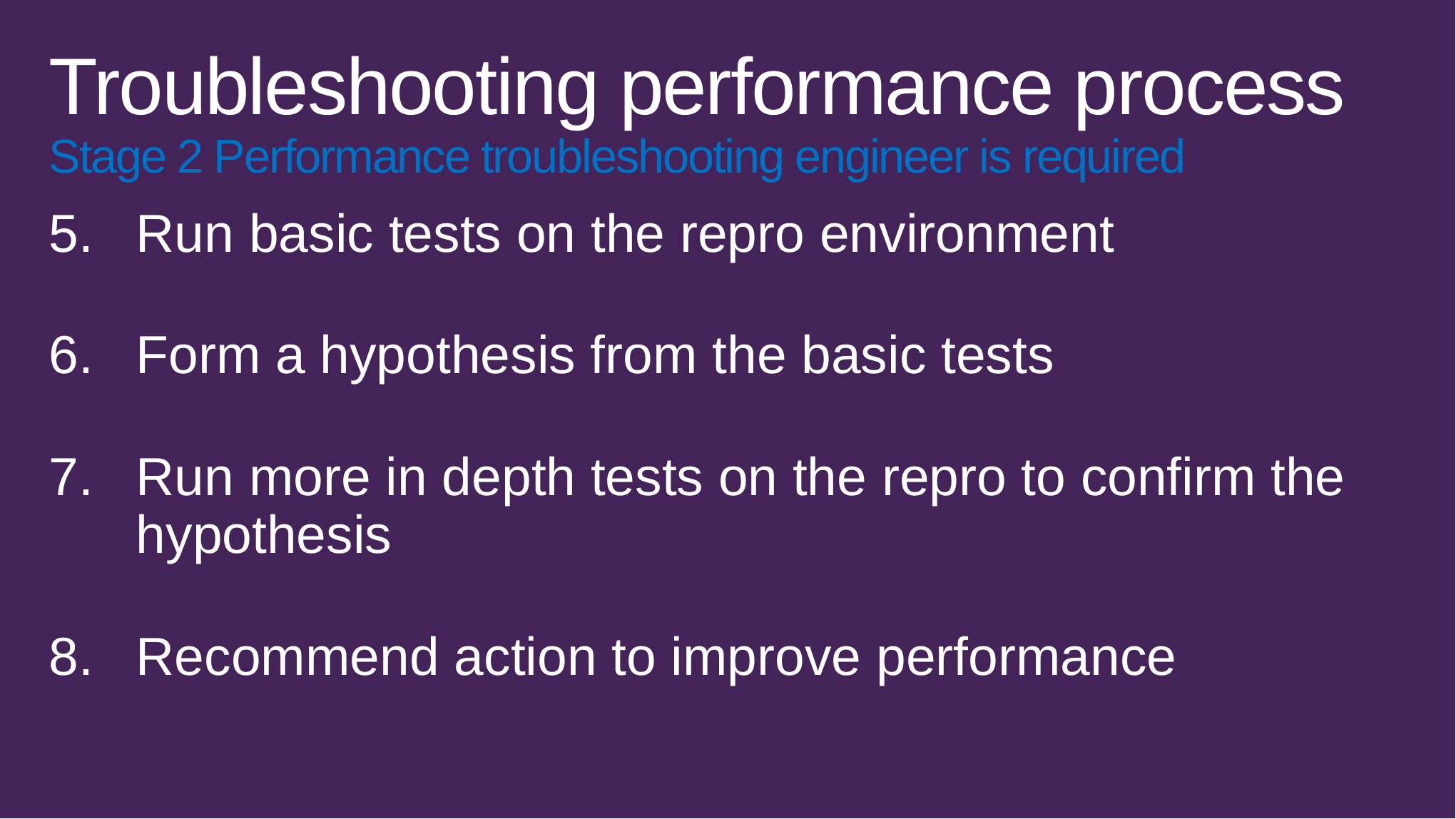

# Troubleshooting performance process Stage 2 Performance troubleshooting engineer is required
Run basic tests on the repro environment

Form a hypothesis from the basic tests

Run more in depth tests on the repro to confirm the hypothesis

Recommend action to improve performance